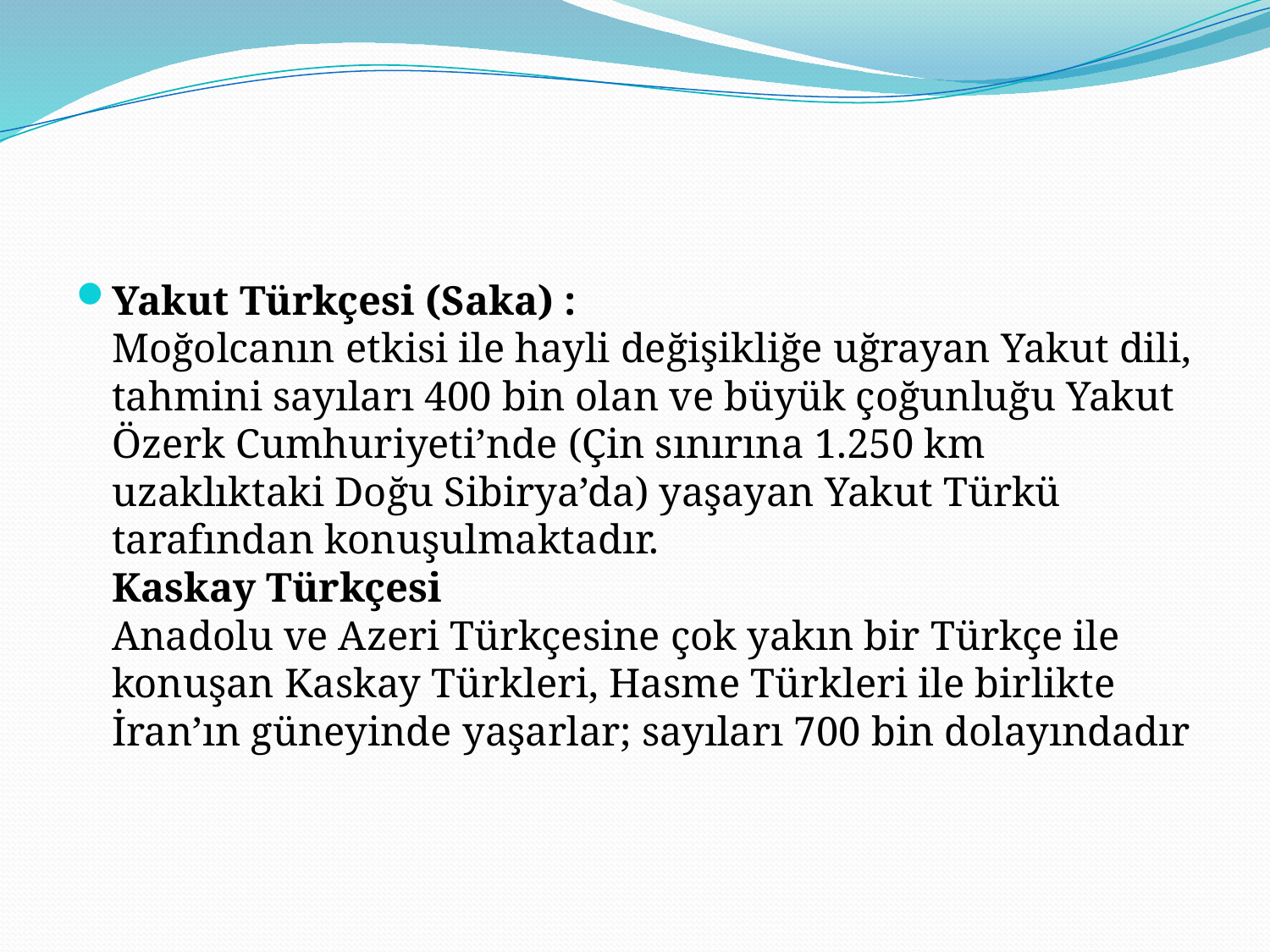

Yakut Türkçesi (Saka) :
Moğolcanın etkisi ile hayli değişikliğe uğrayan Yakut dili, tahmini sayıları 400 bin olan ve büyük çoğunluğu Yakut Özerk Cumhuriyeti’nde (Çin sınırına 1.250 km uzaklıktaki Doğu Sibirya’da) yaşayan Yakut Türkü tarafından konuşulmaktadır.
Kaskay Türkçesi
Anadolu ve Azeri Türkçesine çok yakın bir Türkçe ile konuşan Kaskay Türkleri, Hasme Türkleri ile birlikte İran’ın güneyinde yaşarlar; sayıları 700 bin dolayındadır